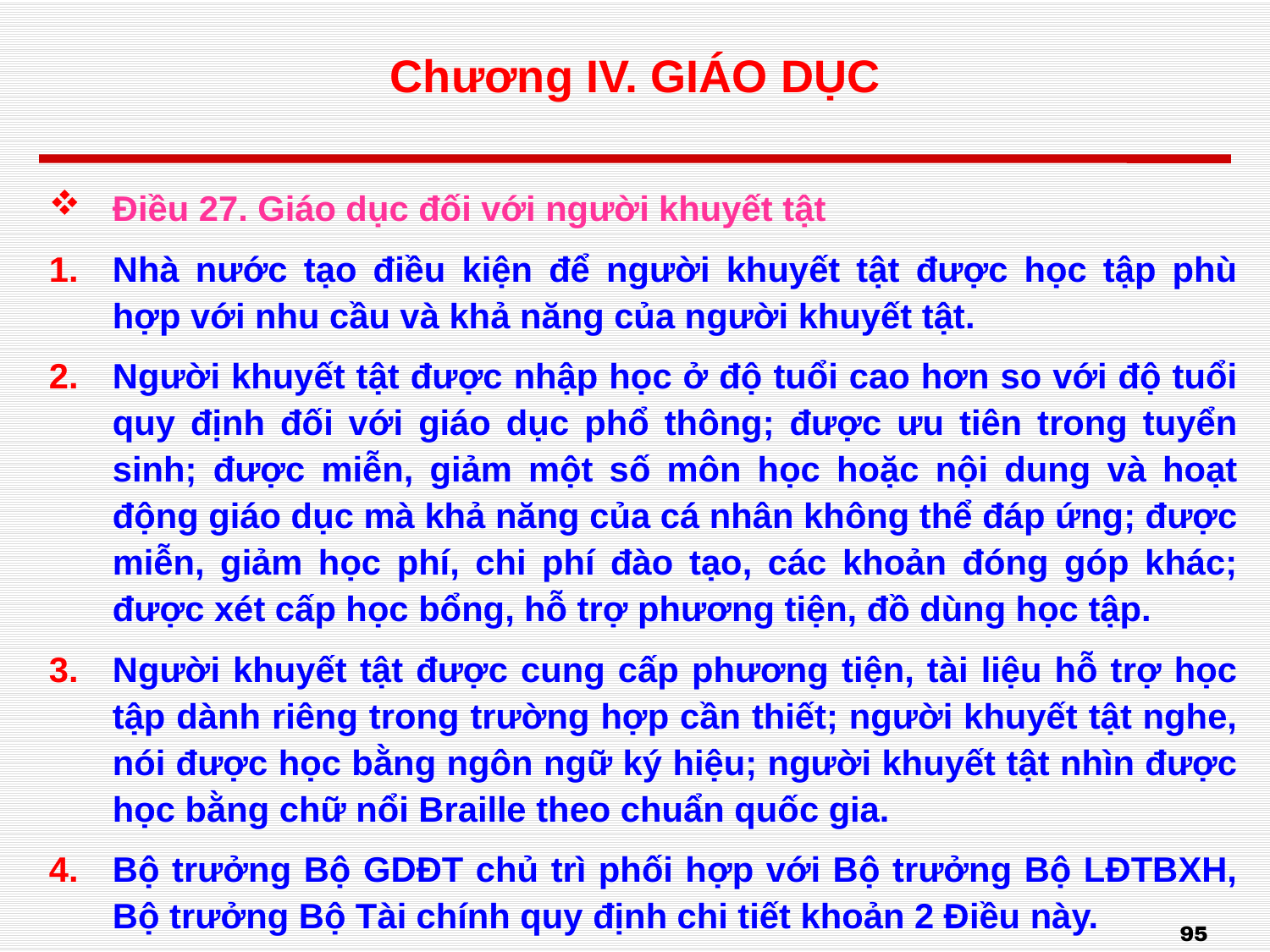

# Chương IV. GIÁO DỤC
Điều 27. Giáo dục đối với người khuyết tật
Nhà nước tạo điều kiện để người khuyết tật được học tập phù hợp với nhu cầu và khả năng của người khuyết tật.
Người khuyết tật được nhập học ở độ tuổi cao hơn so với độ tuổi quy định đối với giáo dục phổ thông; được ưu tiên trong tuyển sinh; được miễn, giảm một số môn học hoặc nội dung và hoạt động giáo dục mà khả năng của cá nhân không thể đáp ứng; được miễn, giảm học phí, chi phí đào tạo, các khoản đóng góp khác; được xét cấp học bổng, hỗ trợ phương tiện, đồ dùng học tập.
Người khuyết tật được cung cấp phương tiện, tài liệu hỗ trợ học tập dành riêng trong trường hợp cần thiết; người khuyết tật nghe, nói được học bằng ngôn ngữ ký hiệu; người khuyết tật nhìn được học bằng chữ nổi Braille theo chuẩn quốc gia.
Bộ trưởng Bộ GDĐT chủ trì phối hợp với Bộ trưởng Bộ LĐTBXH, Bộ trưởng Bộ Tài chính quy định chi tiết khoản 2 Điều này.